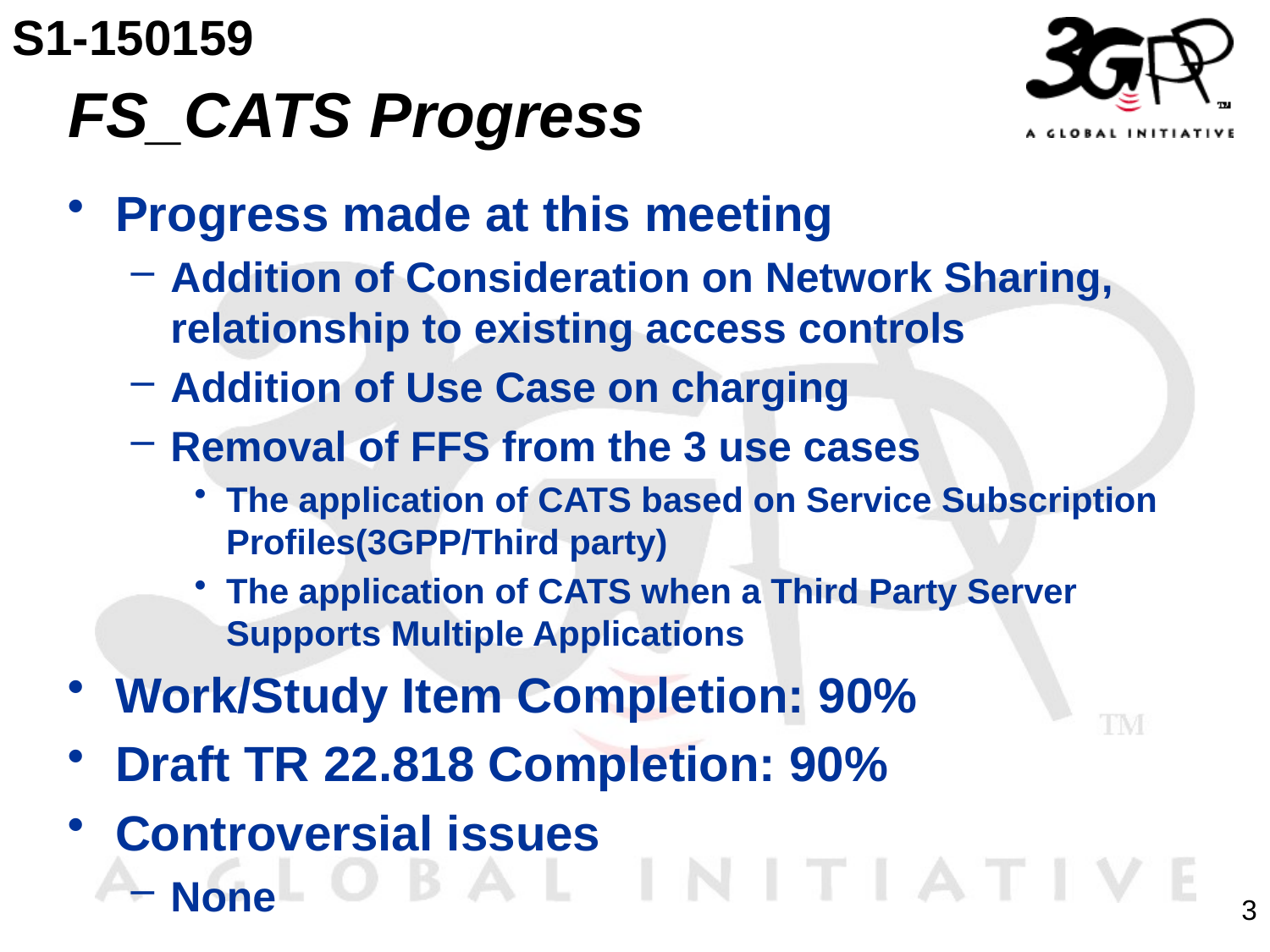

S1-150159
# FS_CATS Progress
Progress made at this meeting
Addition of Consideration on Network Sharing, relationship to existing access controls
Addition of Use Case on charging
Removal of FFS from the 3 use cases
The application of CATS based on Service Subscription Profiles(3GPP/Third party)
The application of CATS when a Third Party Server Supports Multiple Applications
Work/Study Item Completion: 90%
Draft TR 22.818 Completion: 90%
Controversial issues
None
3